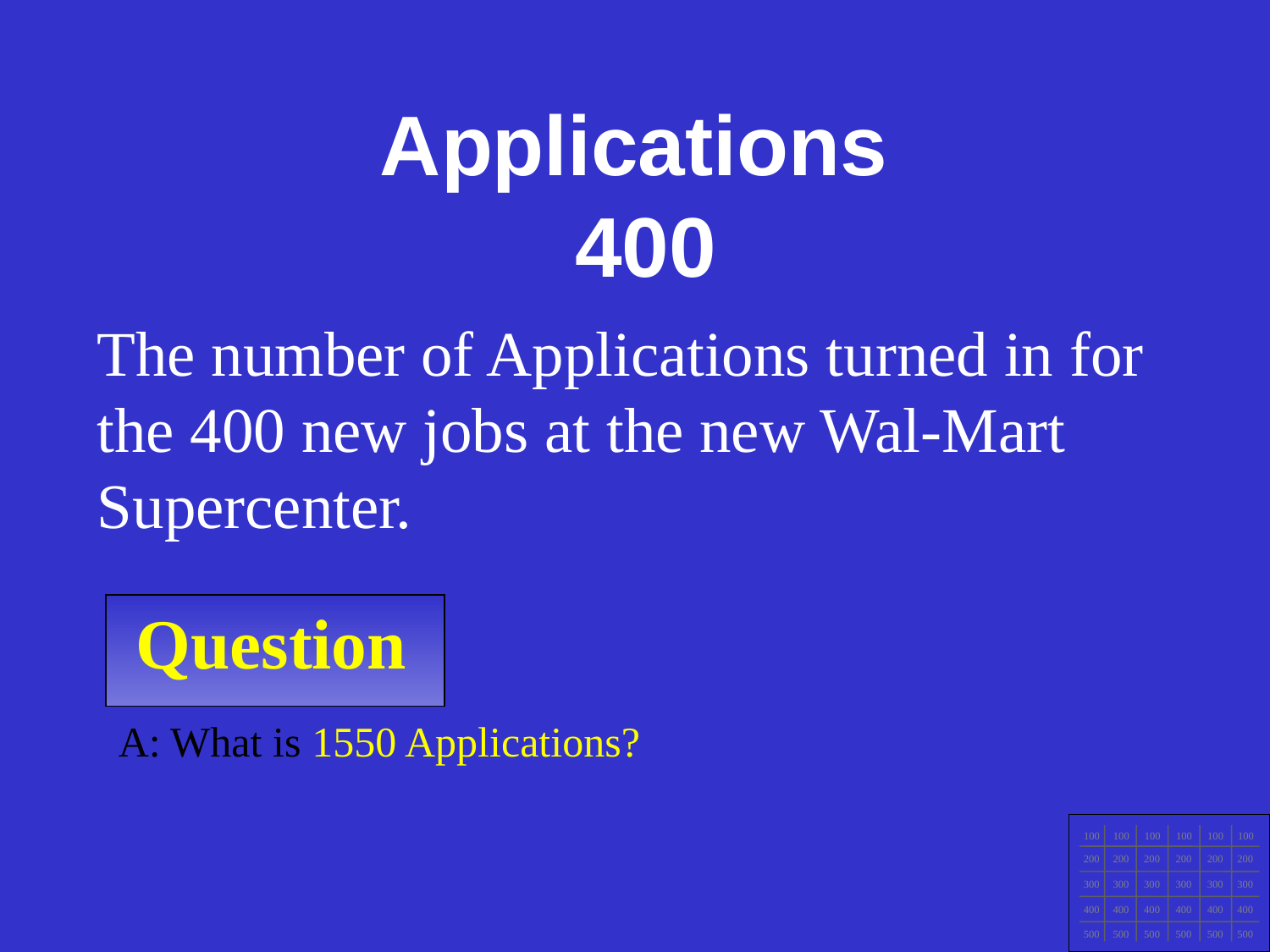

Applications
400
The number of Applications turned in for the 400 new jobs at the new Wal-Mart Supercenter.

Question

A: What is 1550 Applications?

100
100
100
100
100
100

200
200
200
200
200
200

300
300
300
300
300
300

400
400
400
400
400
400

500
500
500
500
500
500